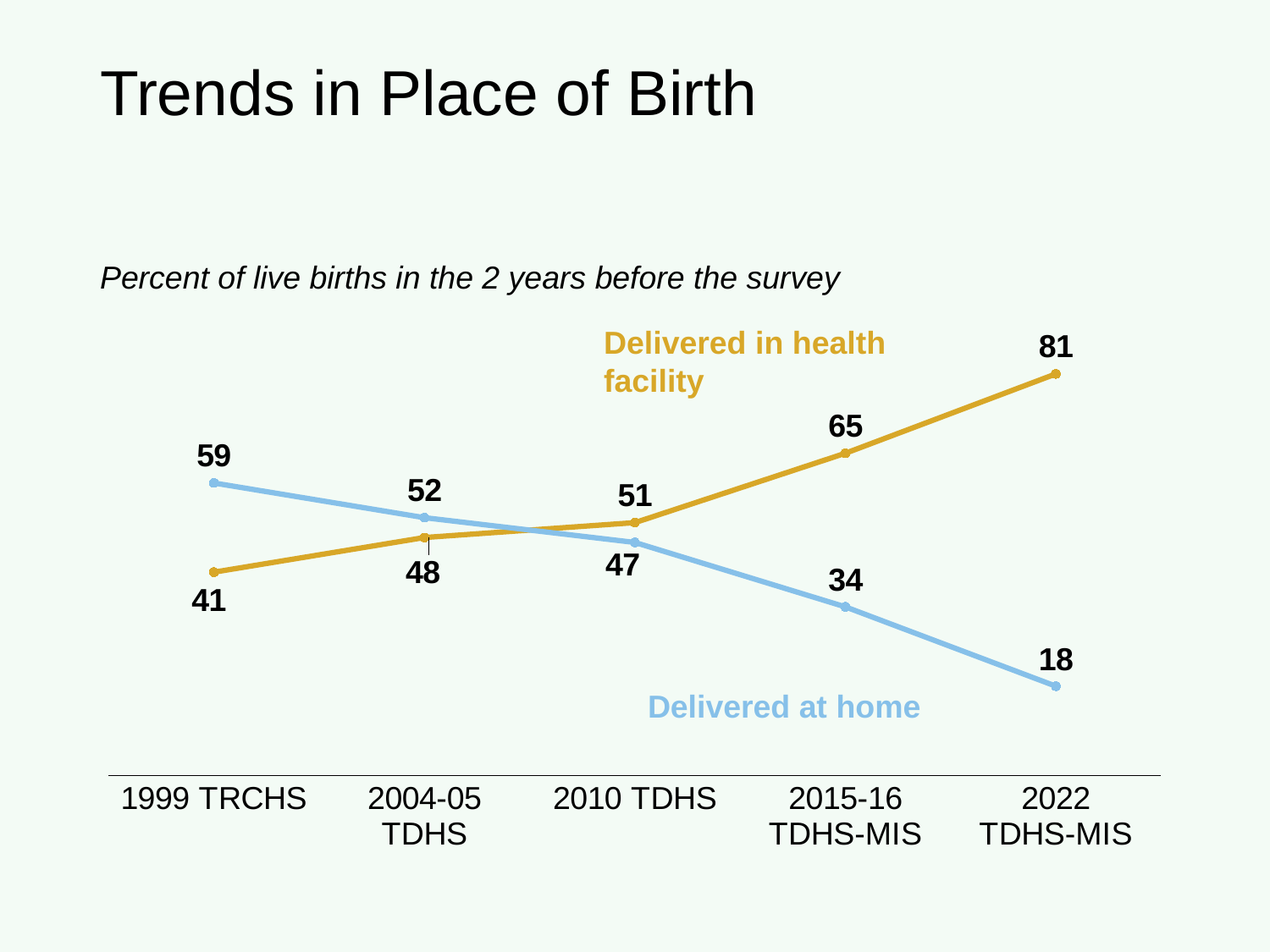

# Trends in Place of Birth

### Chart

| Category | Health facility | At home |
|---|---|---|
| 1999 TRCHS | 41.0 | 59.0 |
| 2004-05 TDHS | 48.0 | 52.0 |
| 2010 TDHS | 51.0 | 47.0 |
| 2015-16
TDHS-MIS | 65.0 | 34.0 |
| 2022
TDHS-MIS | 81.0 | 18.0 |
Percent of live births in the 2 years before the survey
Delivered in health facility
Delivered at home